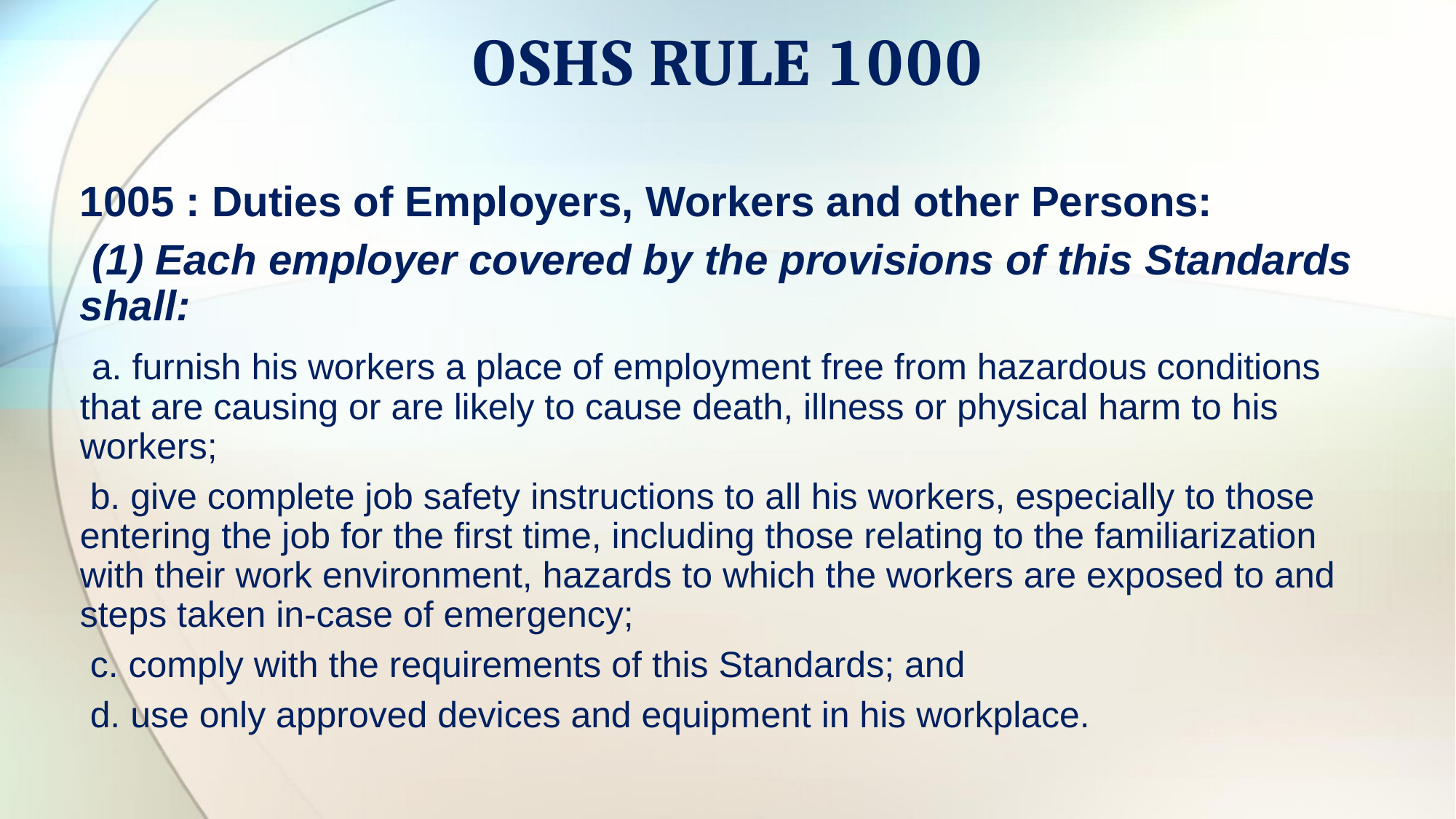

# OSHS RULE 1000
1005 : Duties of Employers, Workers and other Persons:
 (1) Each employer covered by the provisions of this Standards shall:
 a. furnish his workers a place of employment free from hazardous conditions that are causing or are likely to cause death, illness or physical harm to his workers;
 b. give complete job safety instructions to all his workers, especially to those entering the job for the first time, including those relating to the familiarization with their work environment, hazards to which the workers are exposed to and steps taken in-case of emergency;
 c. comply with the requirements of this Standards; and
 d. use only approved devices and equipment in his workplace.